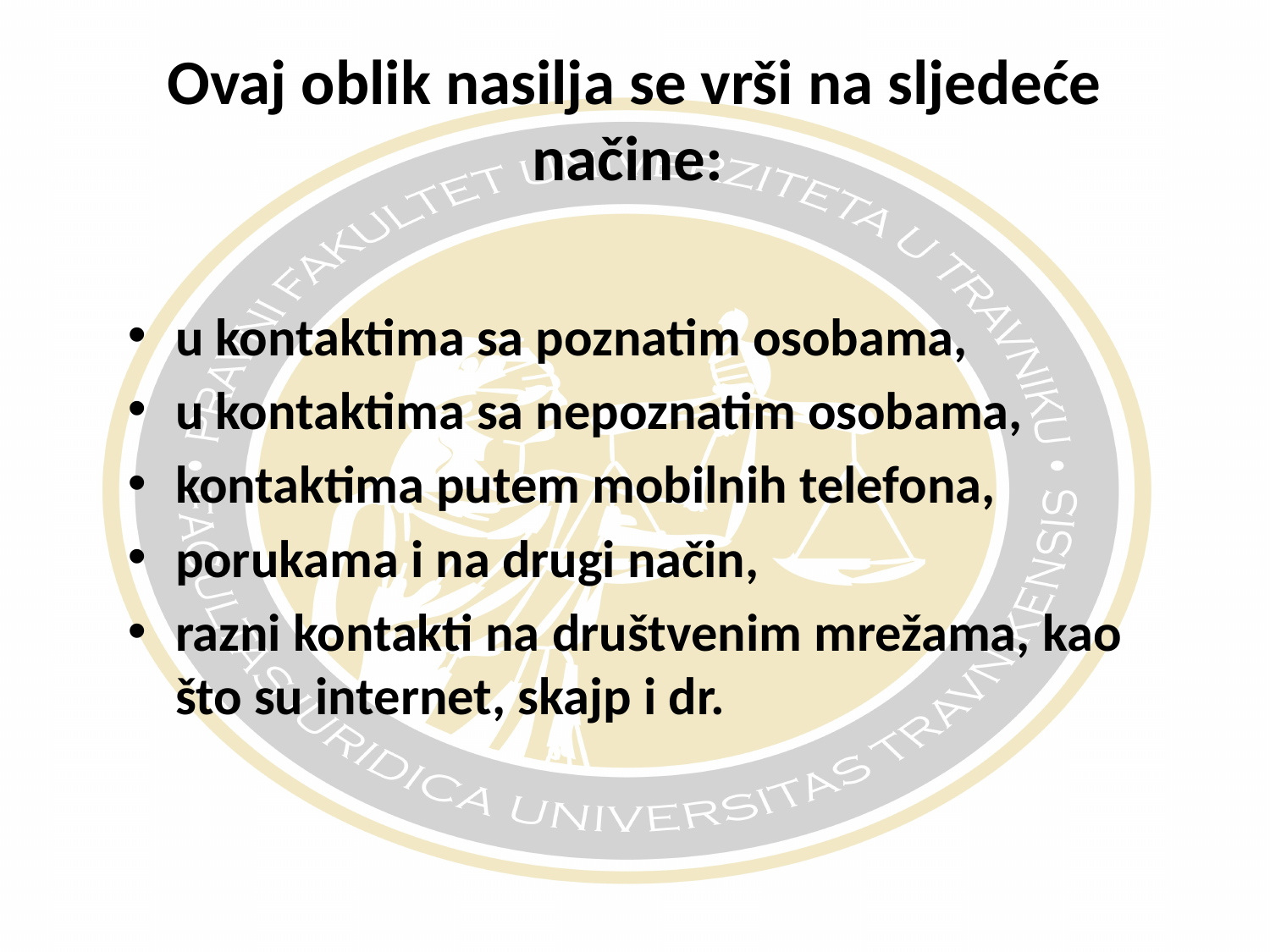

# Ovaj oblik nasilja se vrši na sljedeće načine:

u kontaktima sa poznatim osobama,
u kontaktima sa nepoznatim osobama,
kontaktima putem mobilnih telefona,
porukama i na drugi način,
razni kontakti na društvenim mrežama, kao što su internet, skajp i dr.